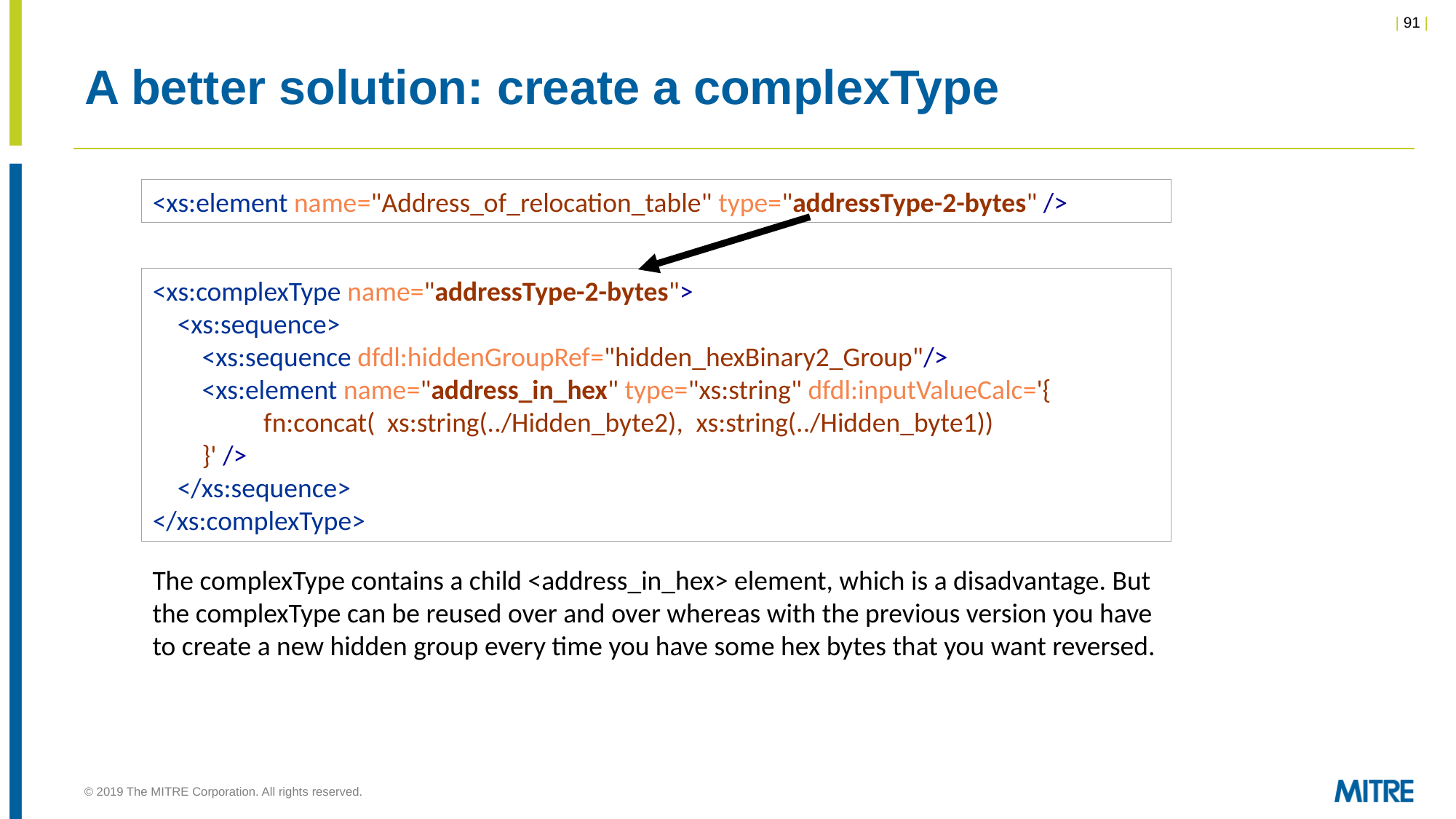

# A better solution: create a complexType
<xs:element name="Address_of_relocation_table" type="addressType-2-bytes" />
<xs:complexType name="addressType-2-bytes">
    <xs:sequence>
        <xs:sequence dfdl:hiddenGroupRef="hidden_hexBinary2_Group"/>
        <xs:element name="address_in_hex" type="xs:string" dfdl:inputValueCalc='{
                  fn:concat(  xs:string(../Hidden_byte2),  xs:string(../Hidden_byte1))
        }' />
    </xs:sequence>
</xs:complexType>
The complexType contains a child <address_in_hex> element, which is a disadvantage. But the complexType can be reused over and over whereas with the previous version you have to create a new hidden group every time you have some hex bytes that you want reversed.
© 2019 The MITRE Corporation. All rights reserved.